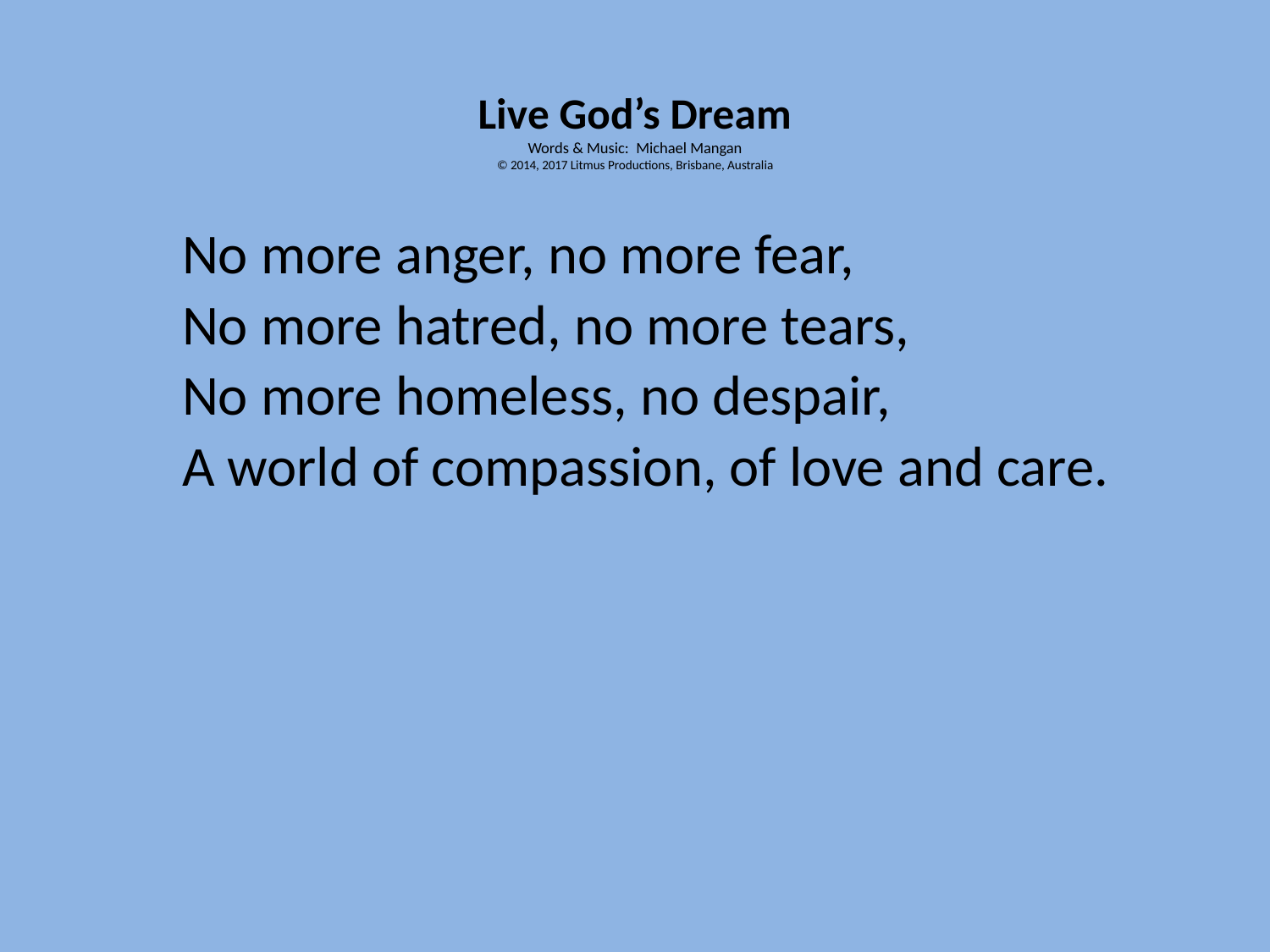

# Live God’s Dream Words & Music:  Michael Mangan © 2014, 2017 Litmus Productions, Brisbane, Australia
No more anger, no more fear,
No more hatred, no more tears,
No more homeless, no despair,
A world of compassion, of love and care.